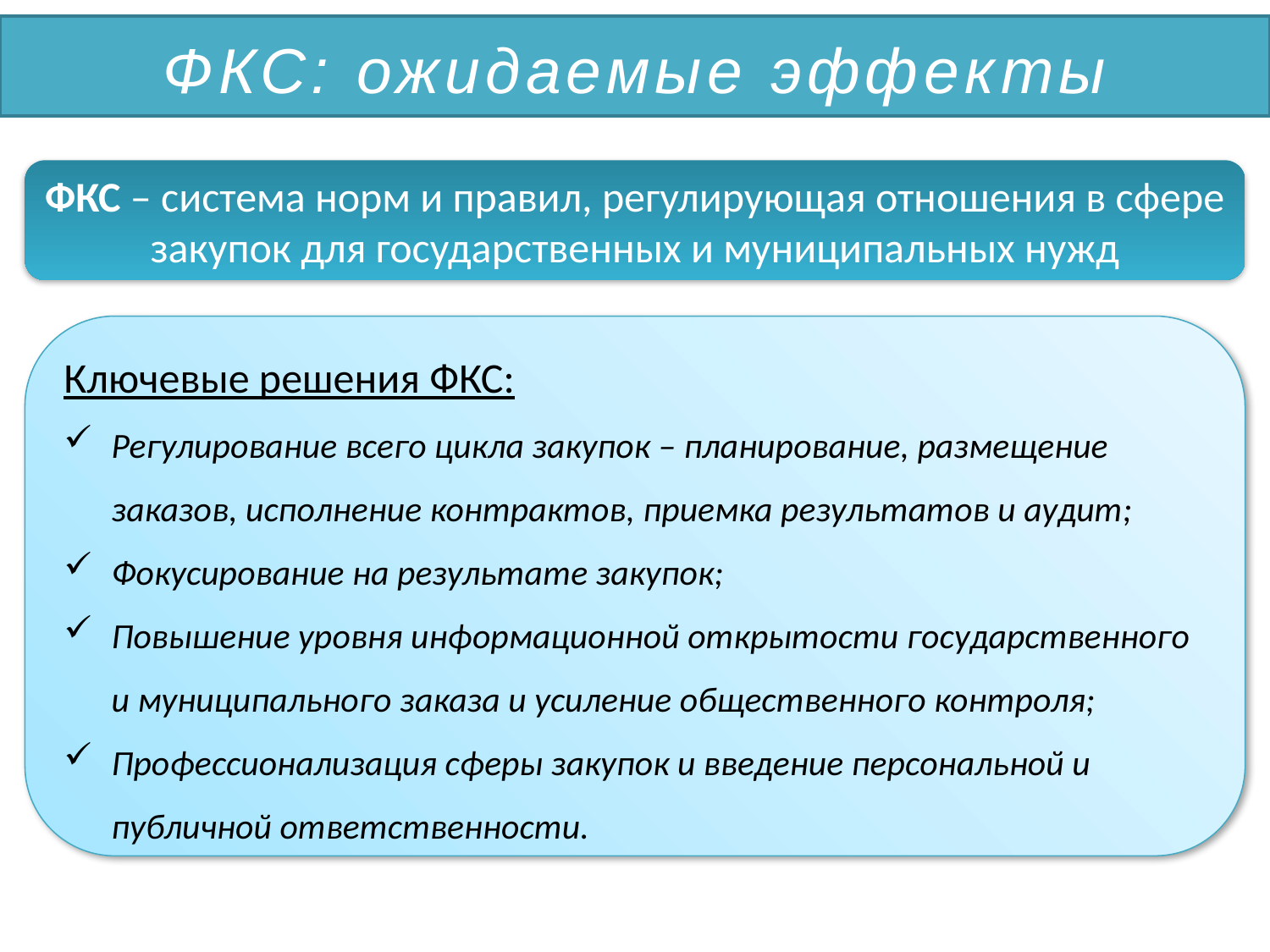

ФКС: ожидаемые эффекты
ФКС – система норм и правил, регулирующая отношения в сфере закупок для государственных и муниципальных нужд
Ключевые решения ФКС:
Регулирование всего цикла закупок – планирование, размещение заказов, исполнение контрактов, приемка результатов и аудит;
Фокусирование на результате закупок;
Повышение уровня информационной открытости государственного и муниципального заказа и усиление общественного контроля;
Профессионализация сферы закупок и введение персональной и публичной ответственности.